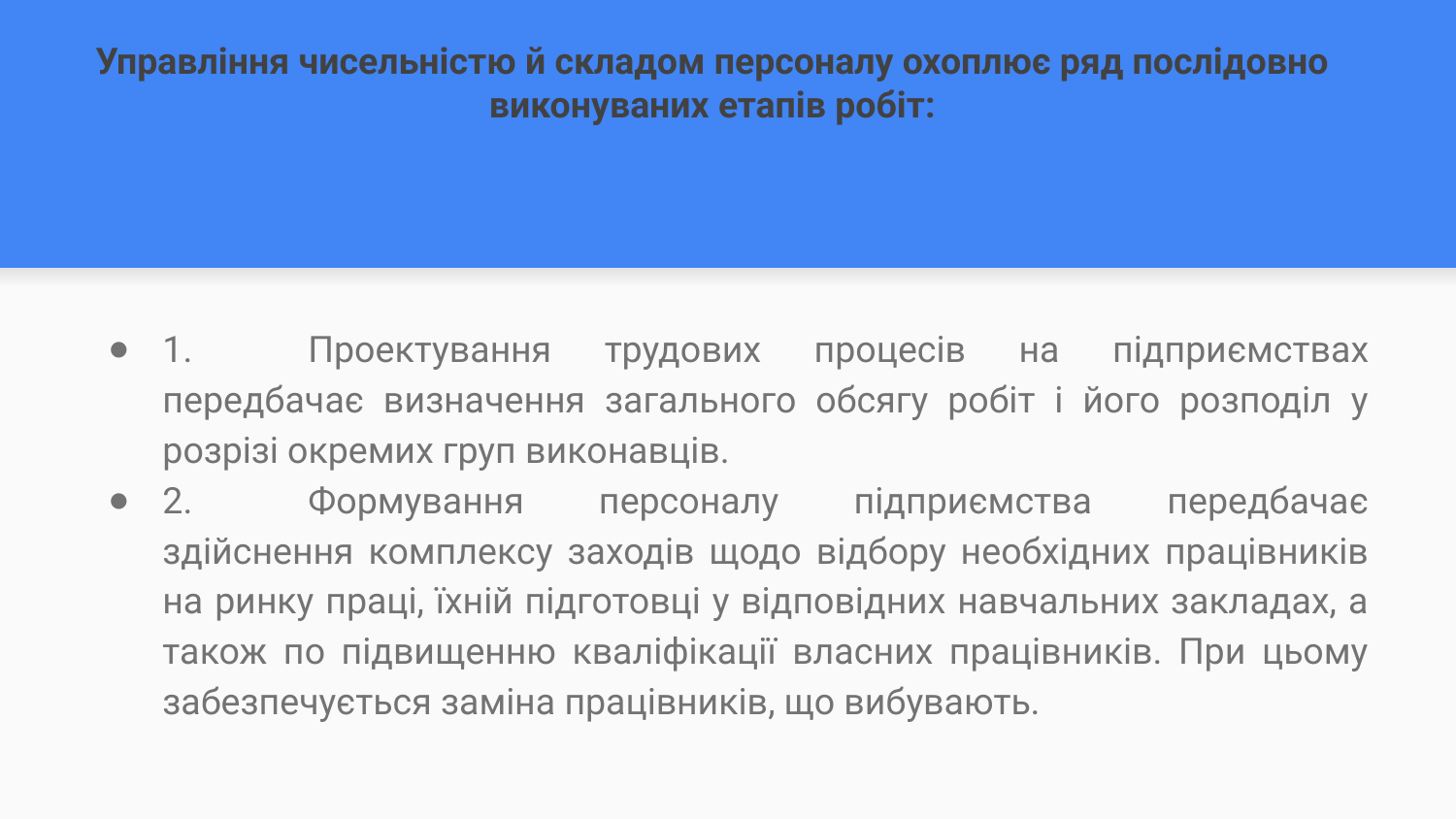

# Управління чисельністю й складом персоналу охоплює ряд послідовно виконуваних етапів робіт:
1.	Проектування трудових процесів на підприємствах передбачає визначення загального обсягу робіт і його розподіл у розрізі окремих груп виконавців.
2.	Формування персоналу підприємства передбачає здійснення комплексу заходів щодо відбору необхідних працівників на ринку праці, їхній підготовці у відповідних навчальних закладах, а також по підвищенню кваліфікації власних працівників. При цьому забезпечується заміна працівників, що вибувають.